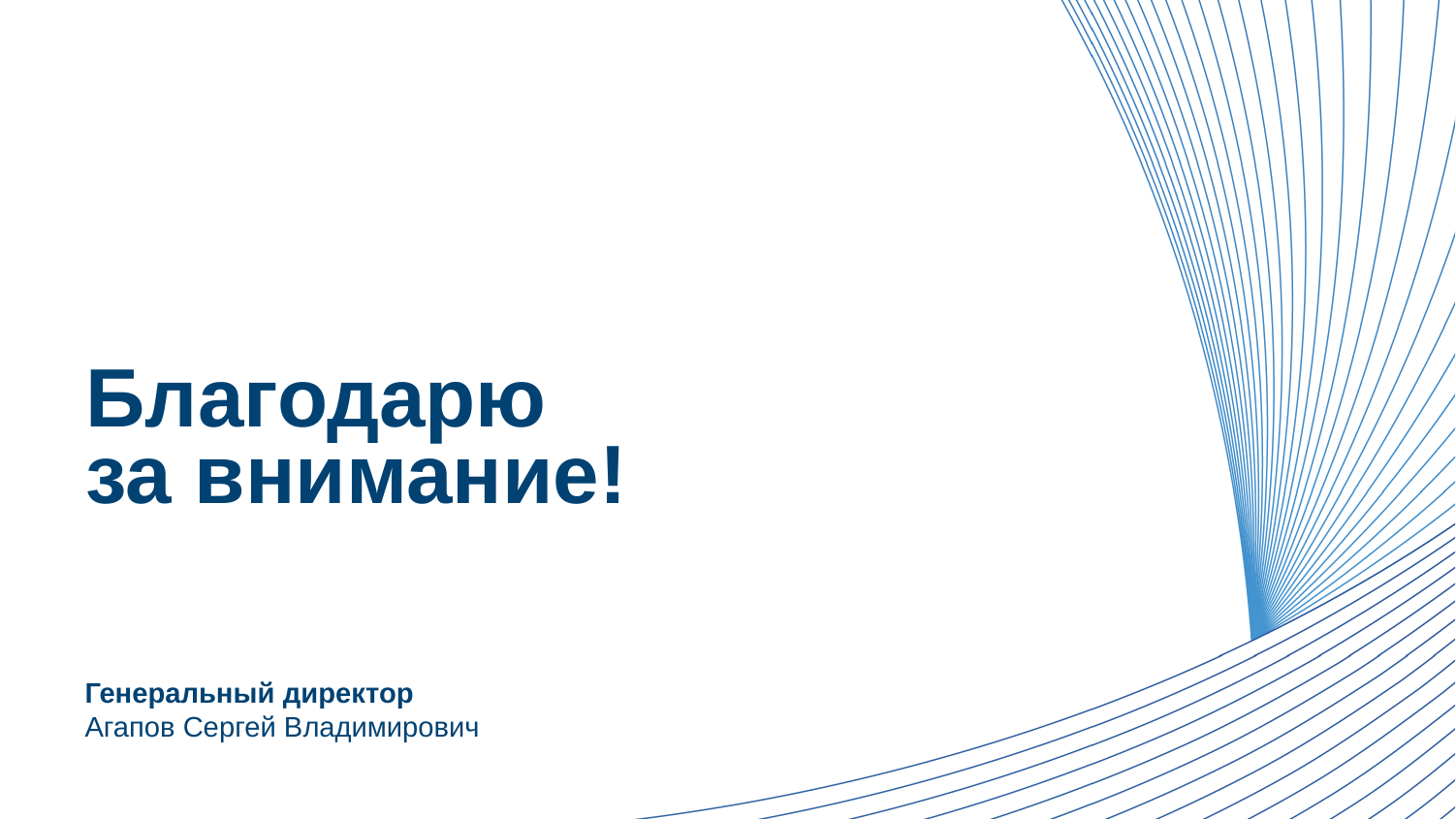

Благодарю
за внимание!
Генеральный директор
Агапов Сергей Владимирович